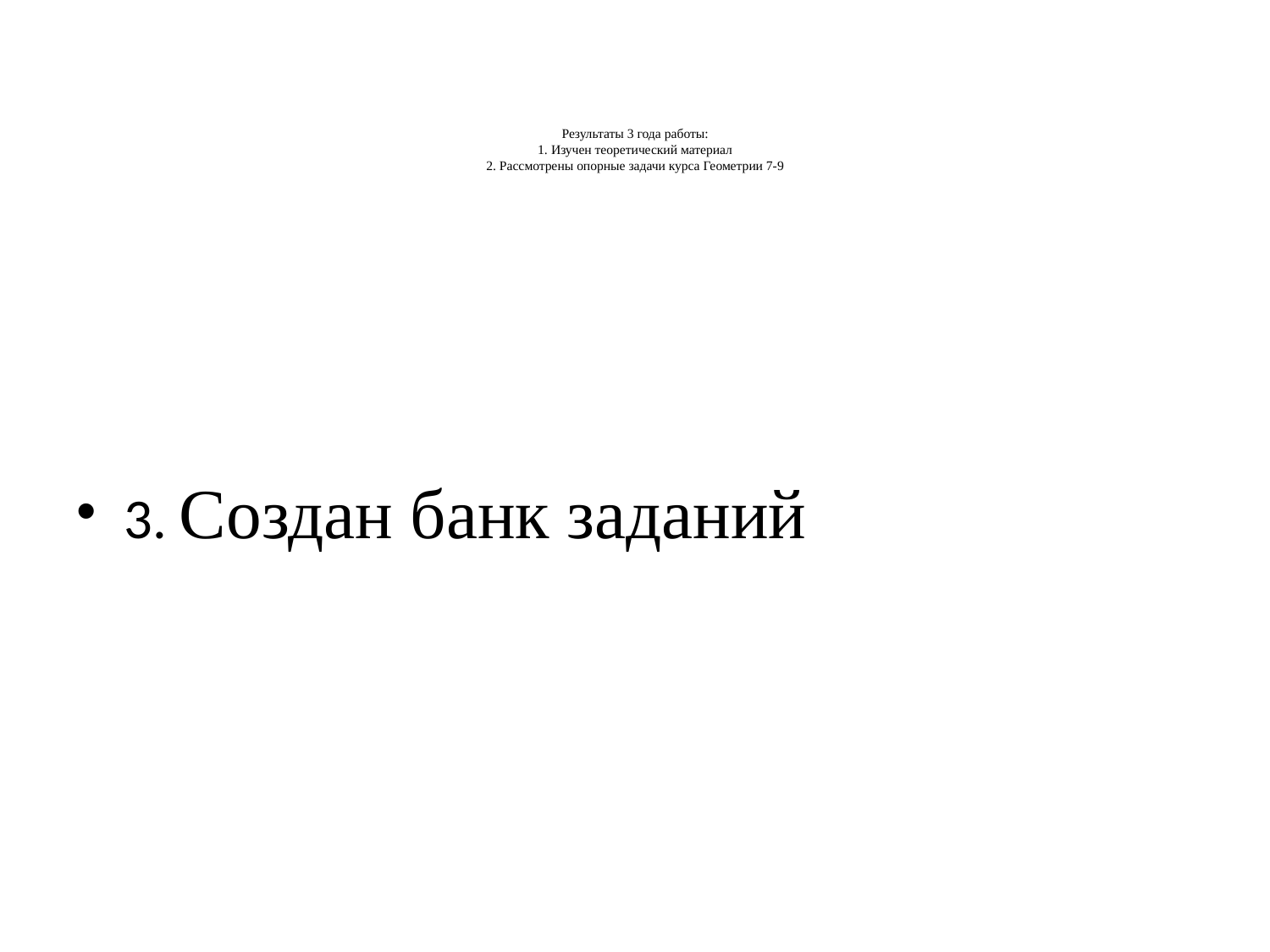

# Результаты 3 года работы: 1. Изучен теоретический материал 2. Рассмотрены опорные задачи курса Геометрии 7-9

3. Создан банк заданий